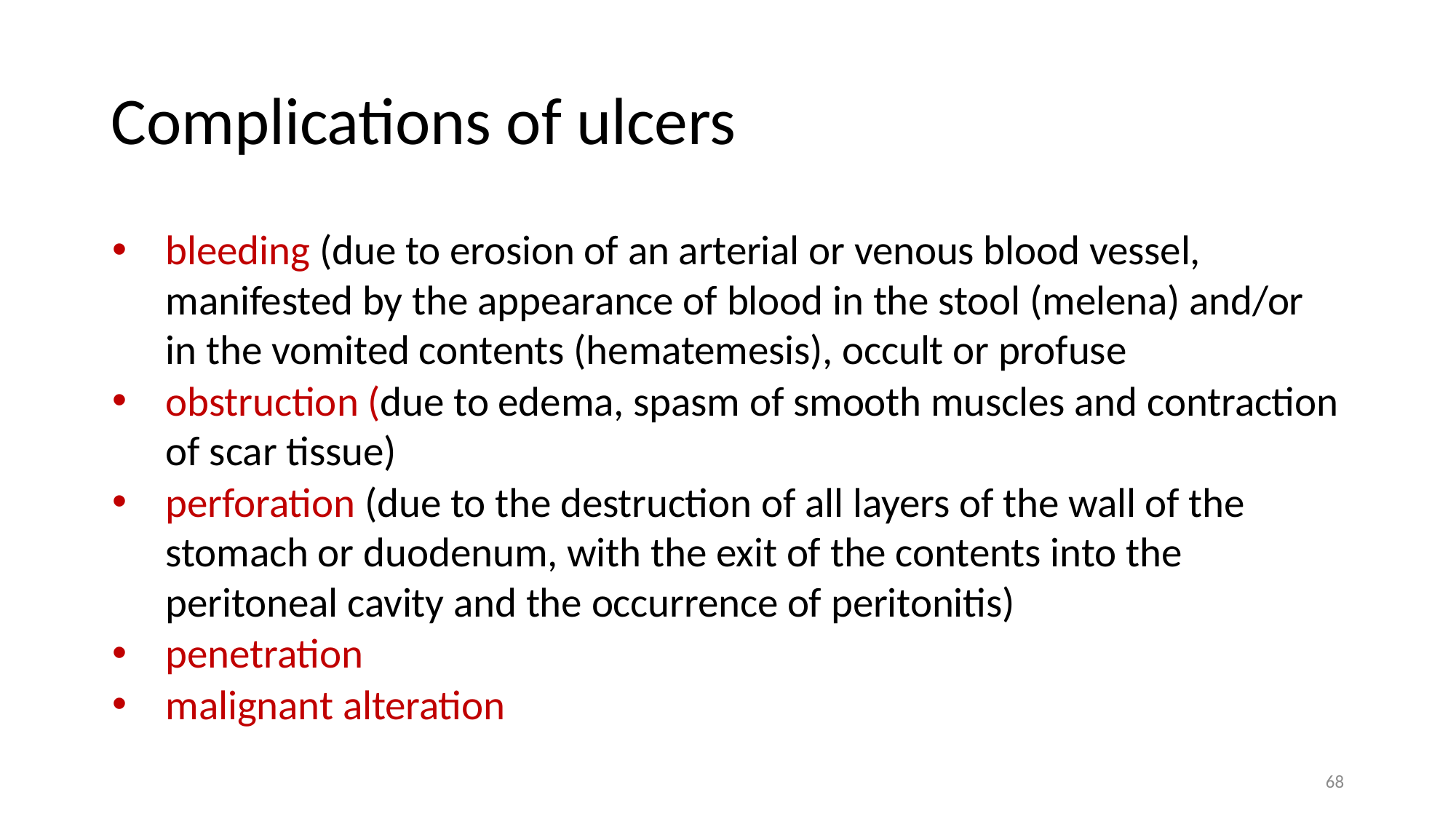

# Complications of ulcers
bleeding (due to erosion of an arterial or venous blood vessel, manifested by the appearance of blood in the stool (melena) and/or in the vomited contents (hematemesis), occult or profuse
obstruction (due to edema, spasm of smooth muscles and contraction of scar tissue)
perforation (due to the destruction of all layers of the wall of the stomach or duodenum, with the exit of the contents into the peritoneal cavity and the occurrence of peritonitis)
penetration
malignant alteration
68